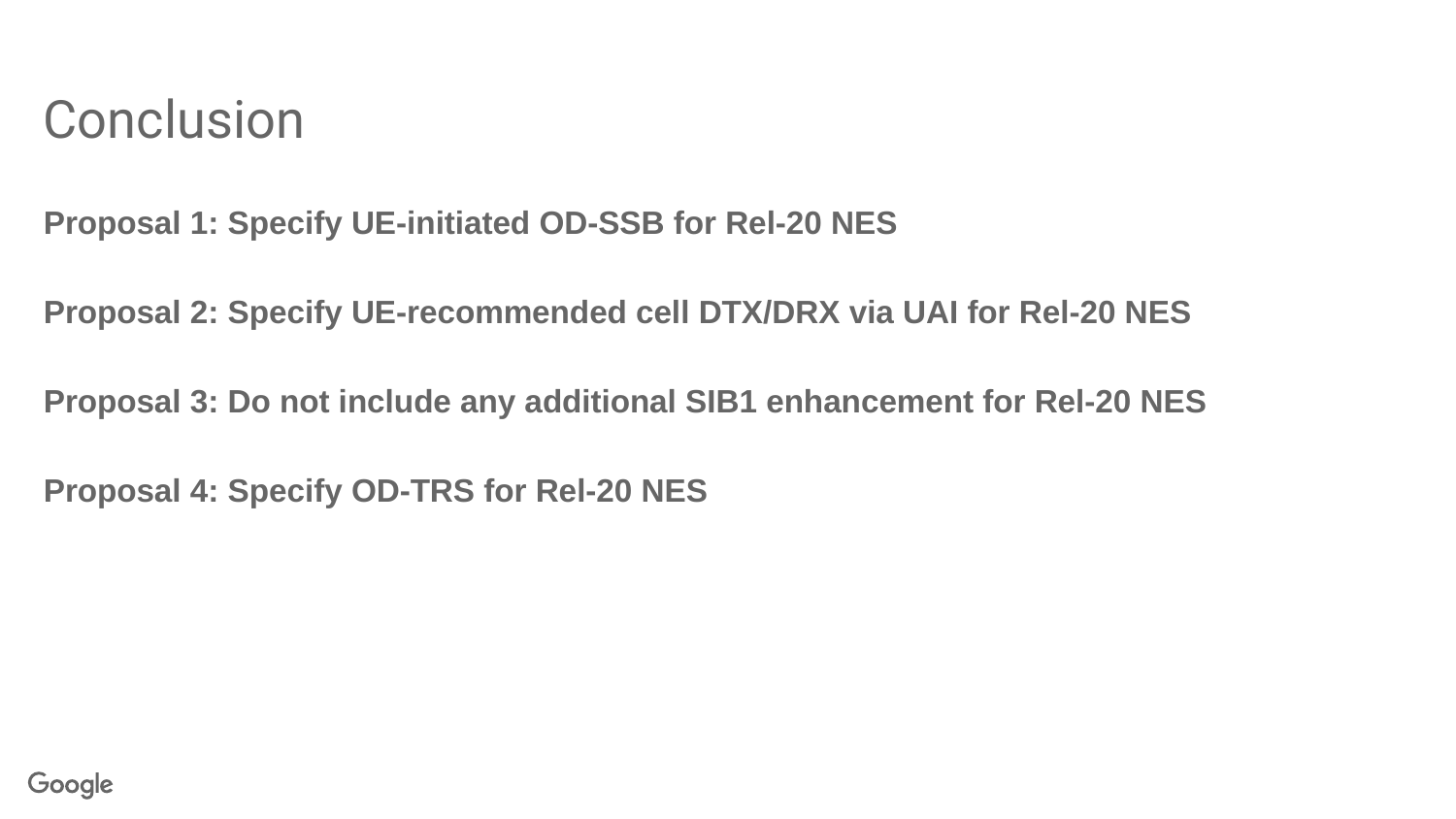

# Conclusion
Proposal 1: Specify UE-initiated OD-SSB for Rel-20 NES

Proposal 2: Specify UE-recommended cell DTX/DRX via UAI for Rel-20 NES

Proposal 3: Do not include any additional SIB1 enhancement for Rel-20 NES

Proposal 4: Specify OD-TRS for Rel-20 NES